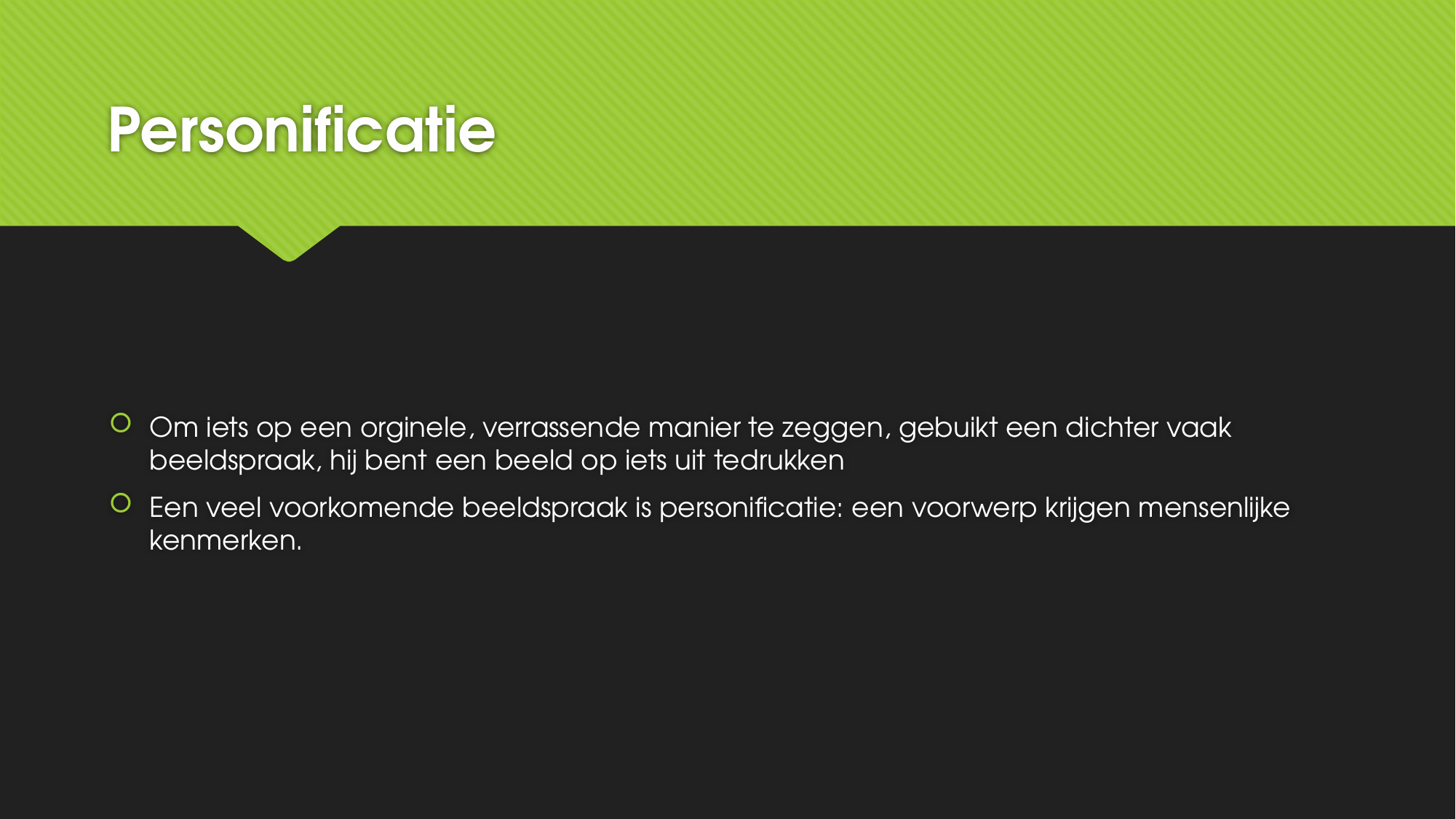

# Personificatie
Om iets op een orginele, verrassende manier te zeggen, gebuikt een dichter vaak beeldspraak, hij bent een beeld op iets uit tedrukken
Een veel voorkomende beeldspraak is personificatie: een voorwerp krijgen mensenlijke kenmerken.